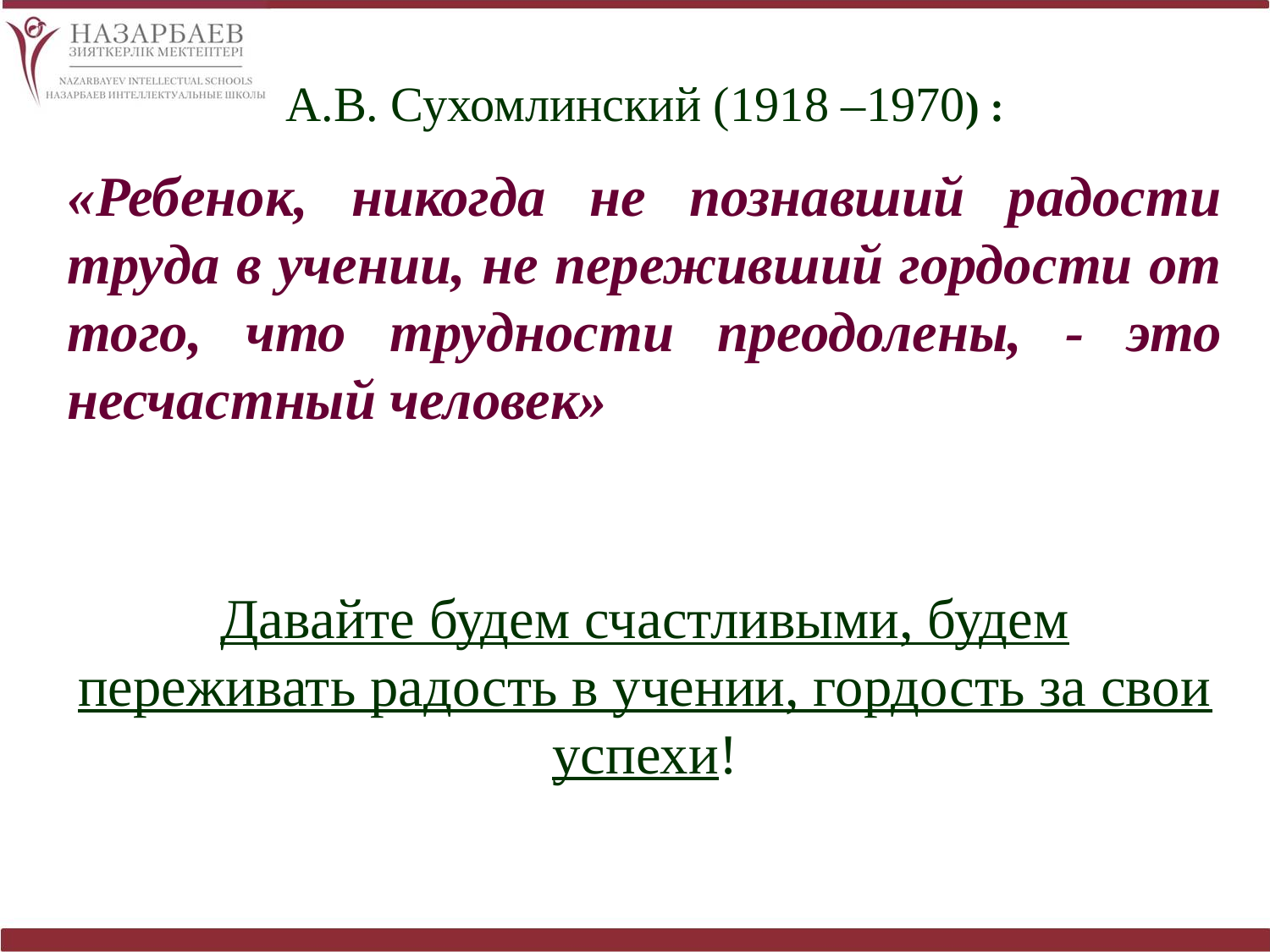

А.В. Сухомлинский (1918 –1970) :
«Ребенок, никогда не познавший радости труда в учении, не переживший гордости от того, что трудности преодолены, - это несчастный человек»
Давайте будем счастливыми, будем переживать радость в учении, гордость за свои успехи!